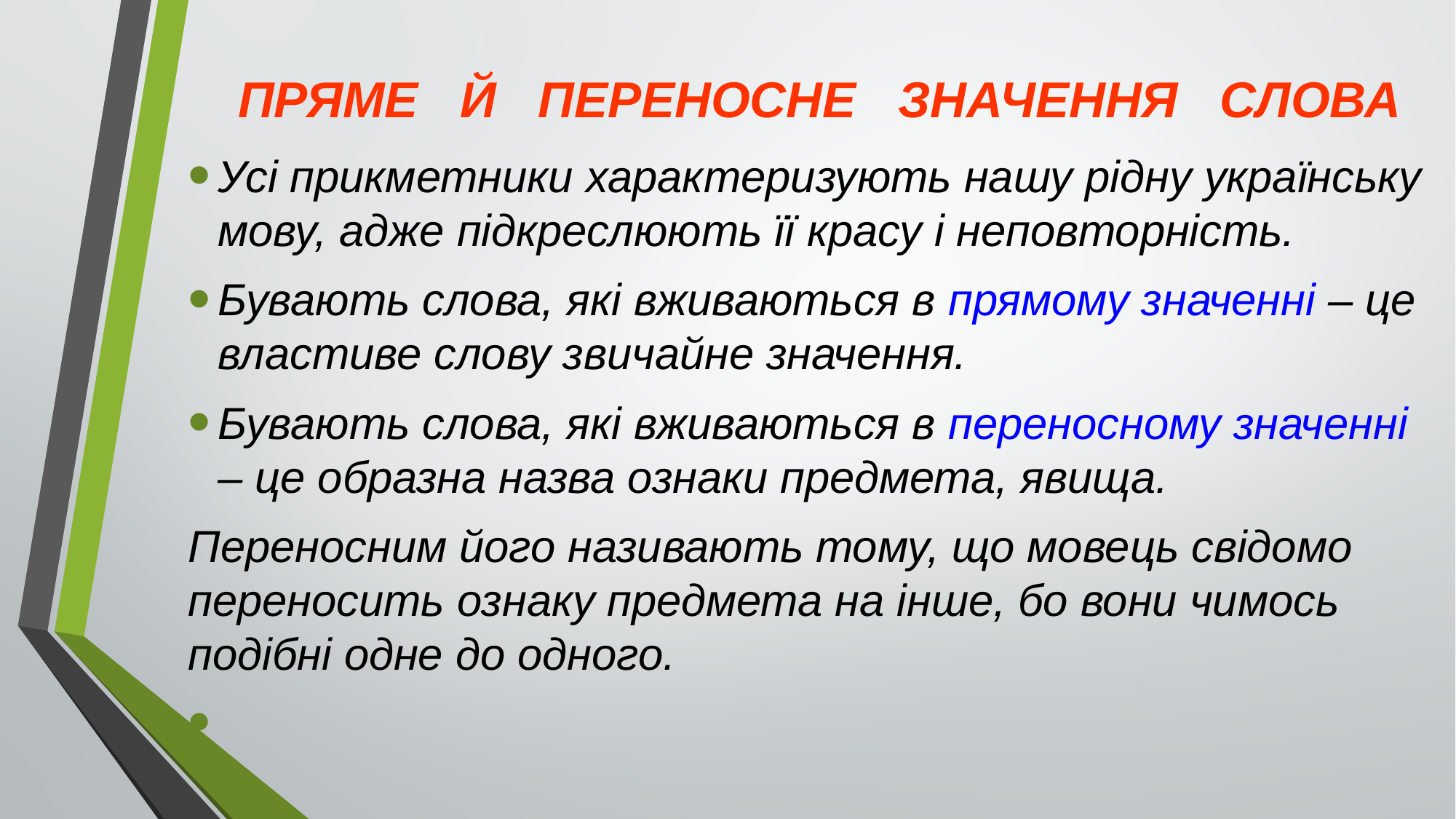

# ПРЯМЕ   Й   ПЕРЕНОСНЕ   ЗНАЧЕННЯ   СЛОВА
Усі прикметники характеризують нашу рідну українську мову, адже підкреслюють її красу і неповторність.
Бувають слова, які вживаються в прямому значенні – це властиве слову звичайне значення.
Бувають слова, які вживаються в переносному значенні – це образна назва ознаки предмета, явища.
Переносним його називають тому, що мовець свідомо переносить ознаку предмета на інше, бо вони чимось подібні одне до одного.